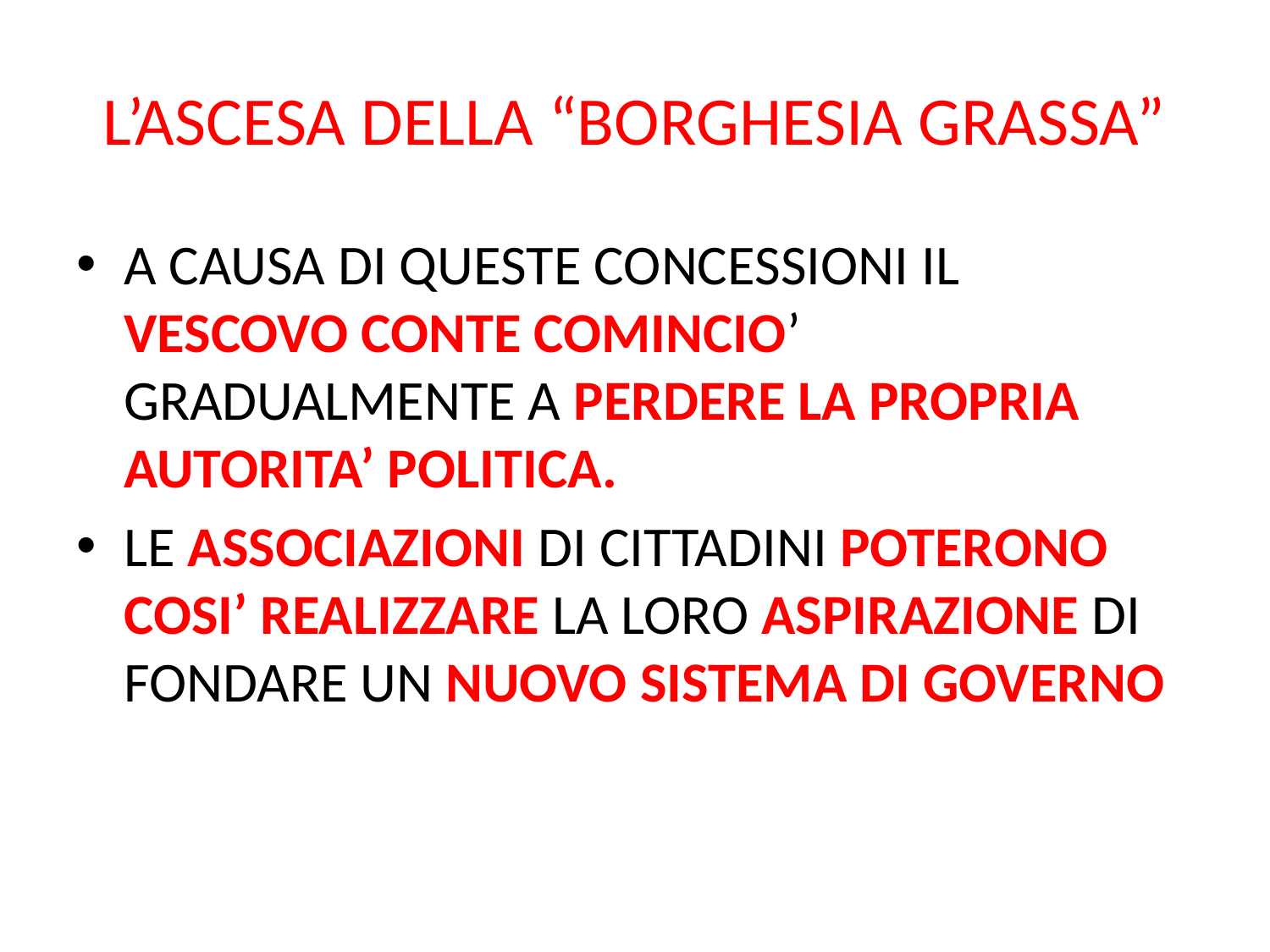

# L’ASCESA DELLA “BORGHESIA GRASSA”
A CAUSA DI QUESTE CONCESSIONI IL VESCOVO CONTE COMINCIO’ GRADUALMENTE A PERDERE LA PROPRIA AUTORITA’ POLITICA.
LE ASSOCIAZIONI DI CITTADINI POTERONO COSI’ REALIZZARE LA LORO ASPIRAZIONE DI FONDARE UN NUOVO SISTEMA DI GOVERNO